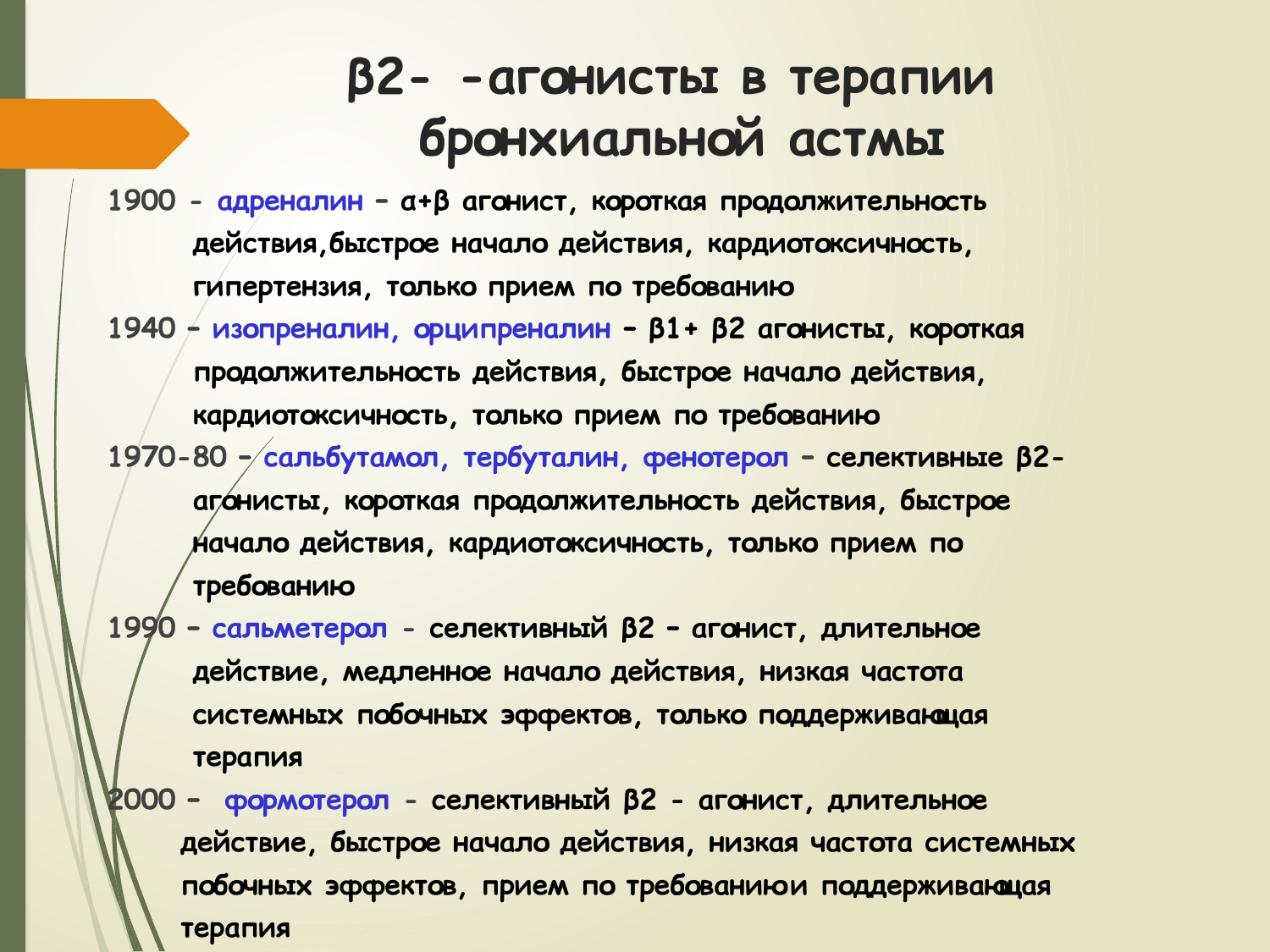

# β2- -агонисты в терапии бронхиальной астмы
1900 - адреналин – α+β агонист, короткая продолжительность
       действия,быстрое начало действия, кардиотоксичность,
       гипертензия, только прием по требованию
1940 – изопреналин, орципреналин – β1+ β2 агонисты, короткая
       продолжительность действия, быстрое начало действия,
       кардиотоксичность, только прием по требованию
1970-80 – сальбутамол, тербуталин, фенотерол – селективные β2-
       агонисты, короткая продолжительность действия, быстрое
       начало действия, кардиотоксичность, только прием по
       требованию
1990 – сальметерол - селективный β2 – агонист, длительное
       действие, медленное начало действия, низкая частота
       системных побочных эффектов, только поддерживающая
       терапия
2000 –  формотерол - селективный β2 - агонист, длительное
      действие, быстрое начало действия, низкая частота системных
      побочных эффектов, прием по требованию и поддерживающая
      терапия